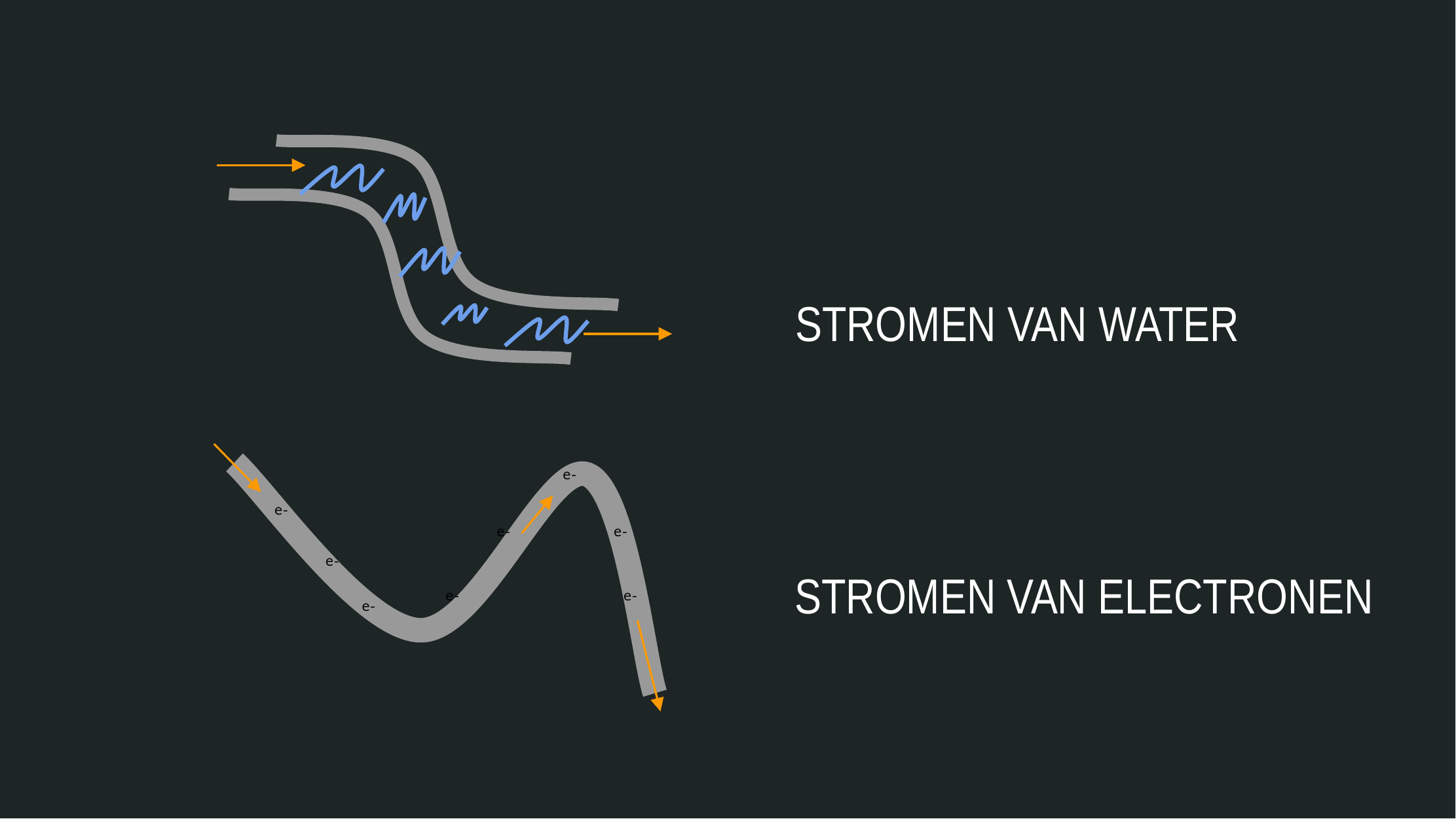

STROMEN VAN WATER
e-

e-
e-
e-
e-
e-
e-
e-
STROMEN VAN ELECTRONEN